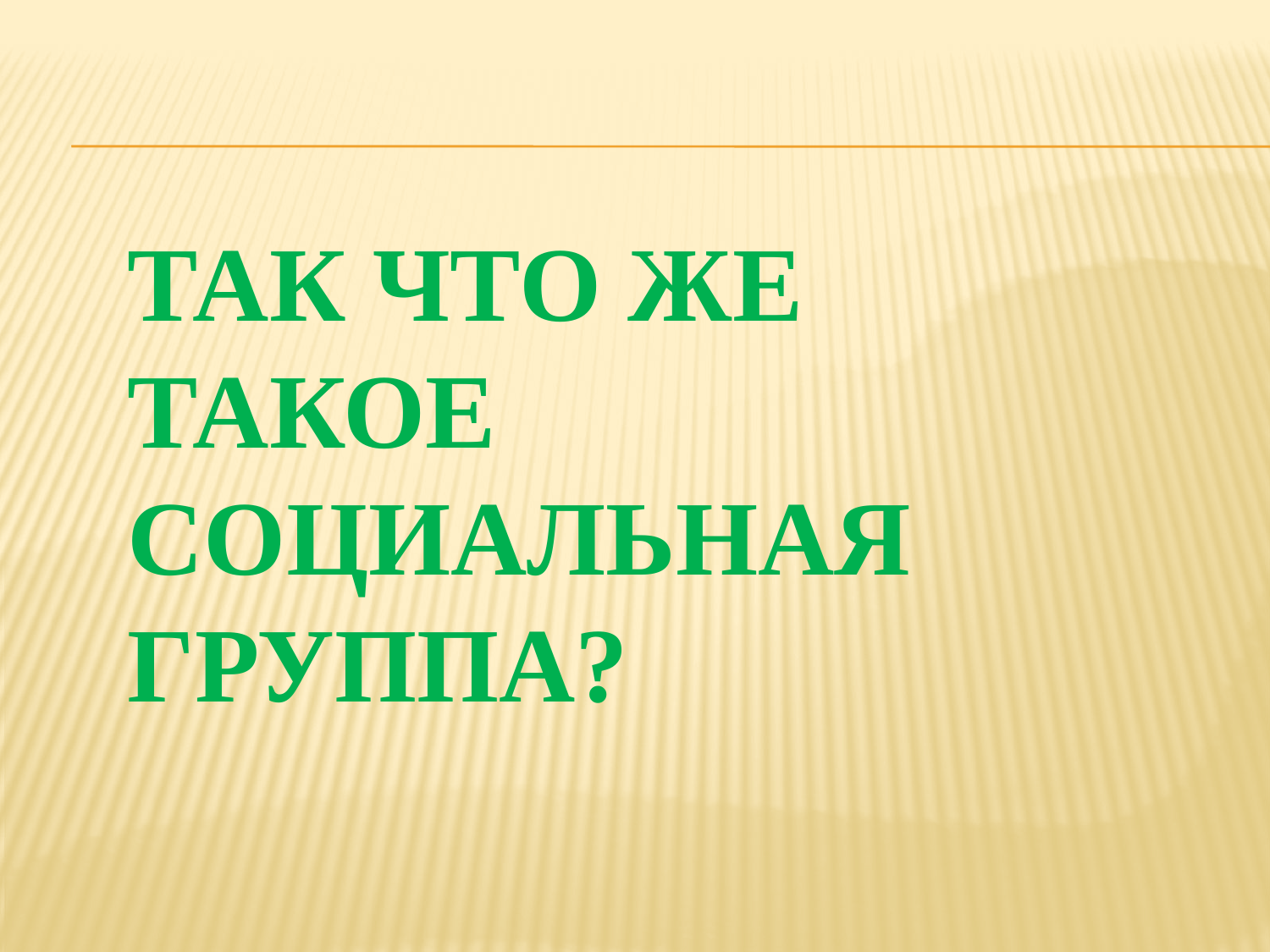

# Так что же такое социальная группа?